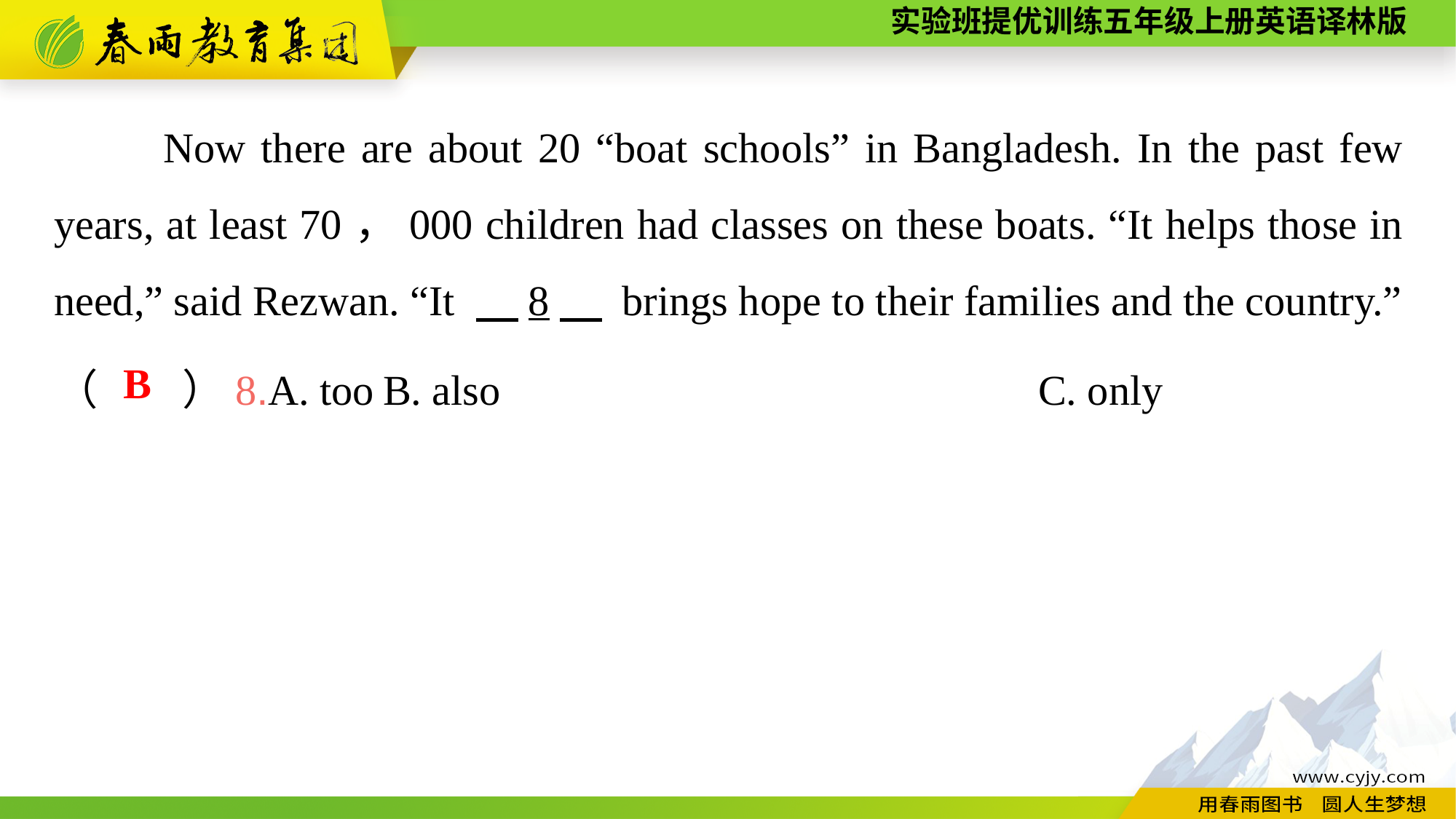

Now there are about 20 “boat schools” in Bangladesh. In the past few years, at least 70，000 children had classes on these boats. “It helps those in need,” said Rezwan. “It 　8　 brings hope to their families and the country.”
B
（　　）8.A. too	B. also					C. only